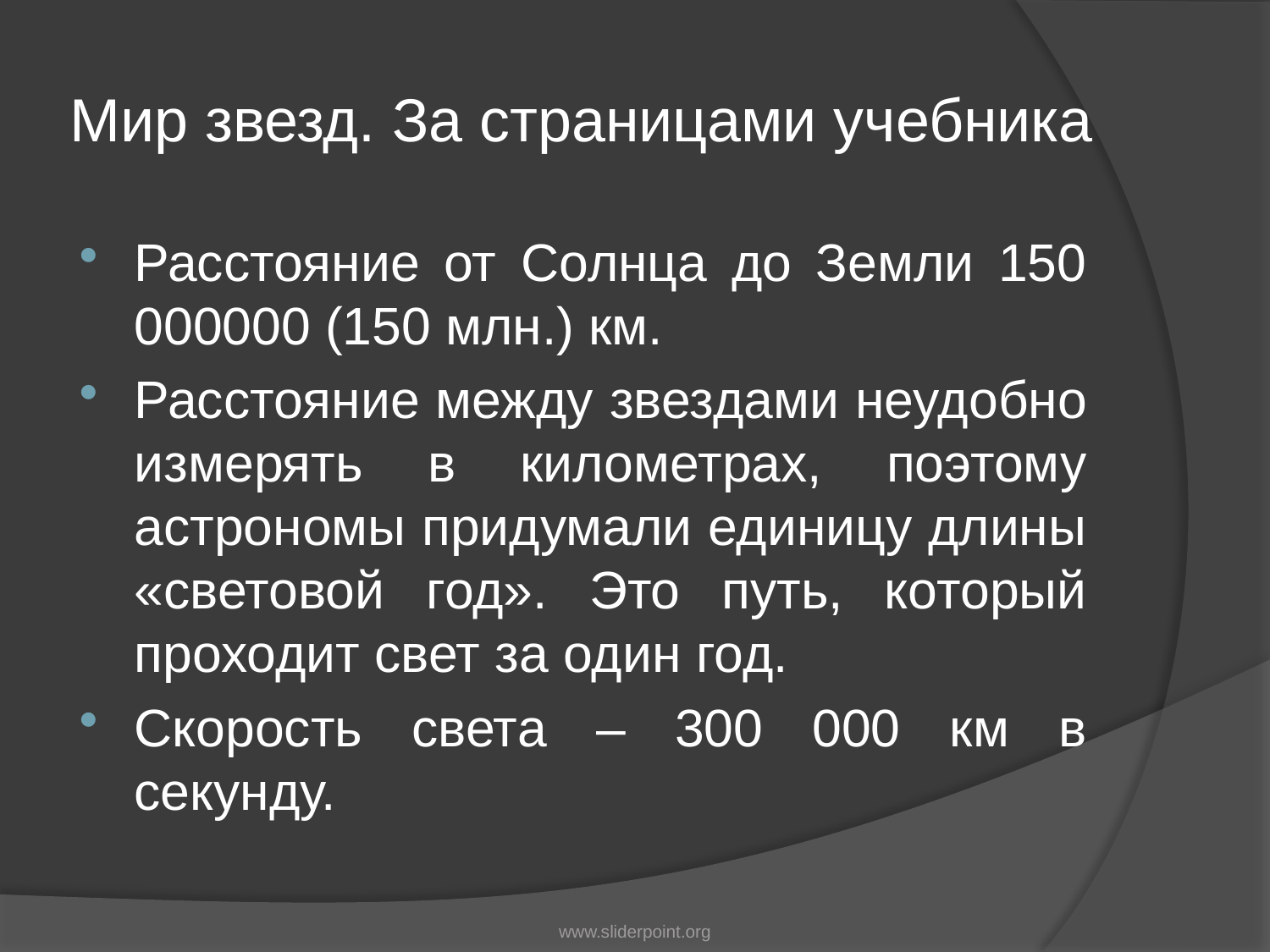

# Мир звезд. За страницами учебника
Расстояние от Солнца до Земли 150 000000 (150 млн.) км.
Расстояние между звездами неудобно измерять в километрах, поэтому астрономы придумали единицу длины «световой год». Это путь, который проходит свет за один год.
Скорость света – 300 000 км в секунду.
www.sliderpoint.org